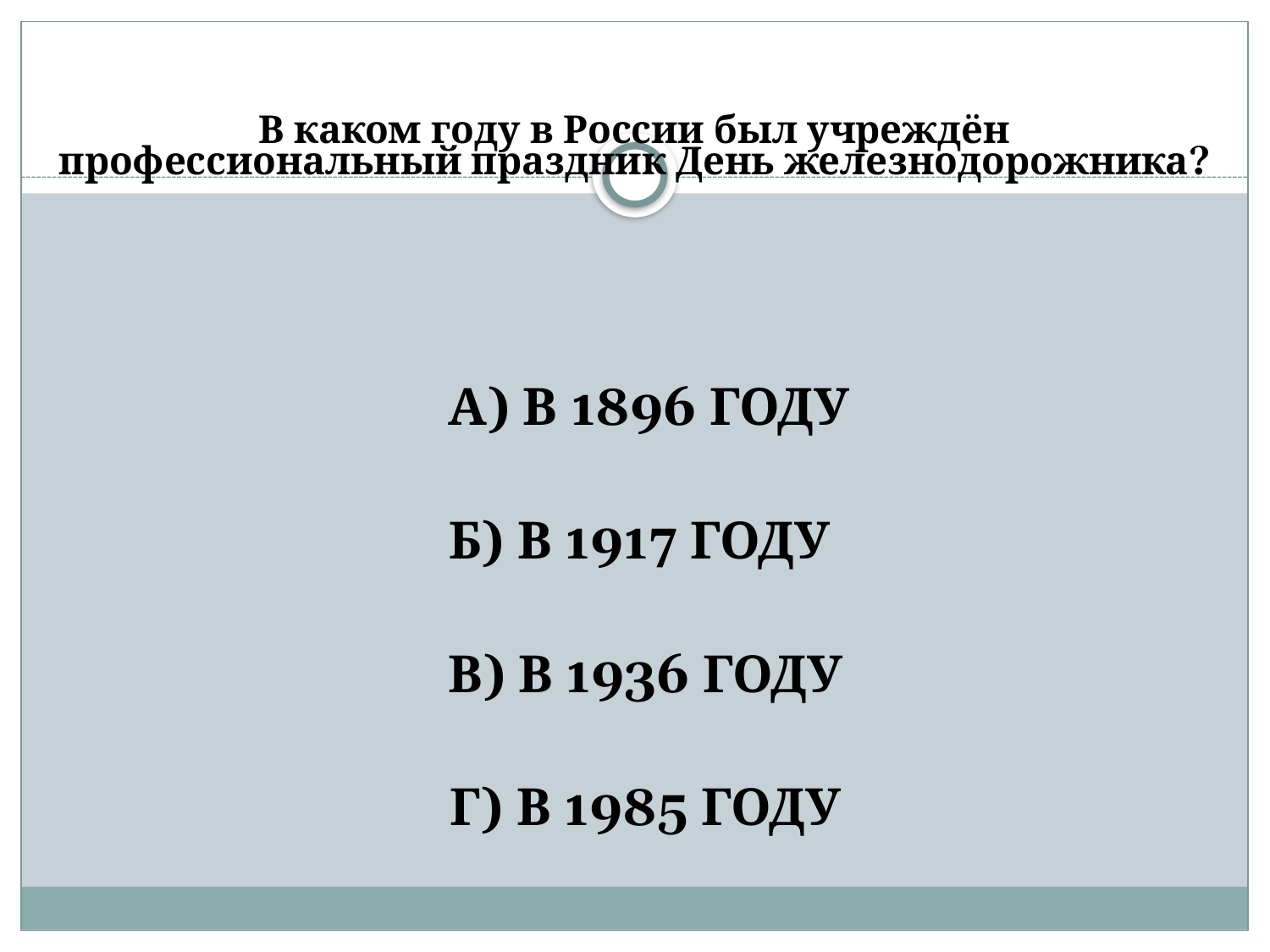

# В каком году в России был учреждён профессиональный праздник День железнодорожника?
   А) В 1896 ГОДУ
 Б) В 1917 ГОДУ
  В) В 1936 ГОДУ
  Г) В 1985 ГОДУ